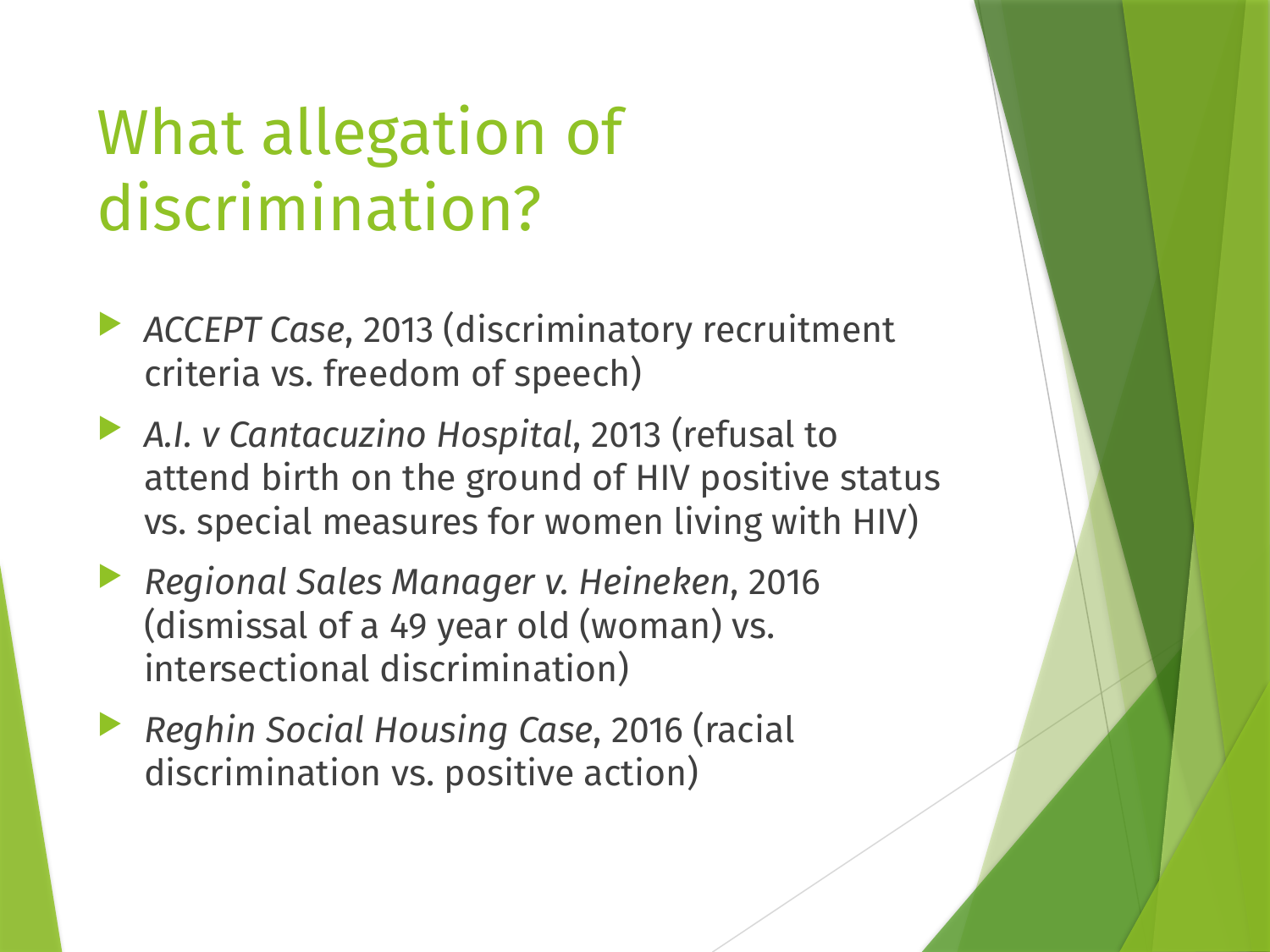

# What allegation of discrimination?
ACCEPT Case, 2013 (discriminatory recruitment criteria vs. freedom of speech)
A.I. v Cantacuzino Hospital, 2013 (refusal to attend birth on the ground of HIV positive status vs. special measures for women living with HIV)
Regional Sales Manager v. Heineken, 2016 (dismissal of a 49 year old (woman) vs. intersectional discrimination)
Reghin Social Housing Case, 2016 (racial discrimination vs. positive action)